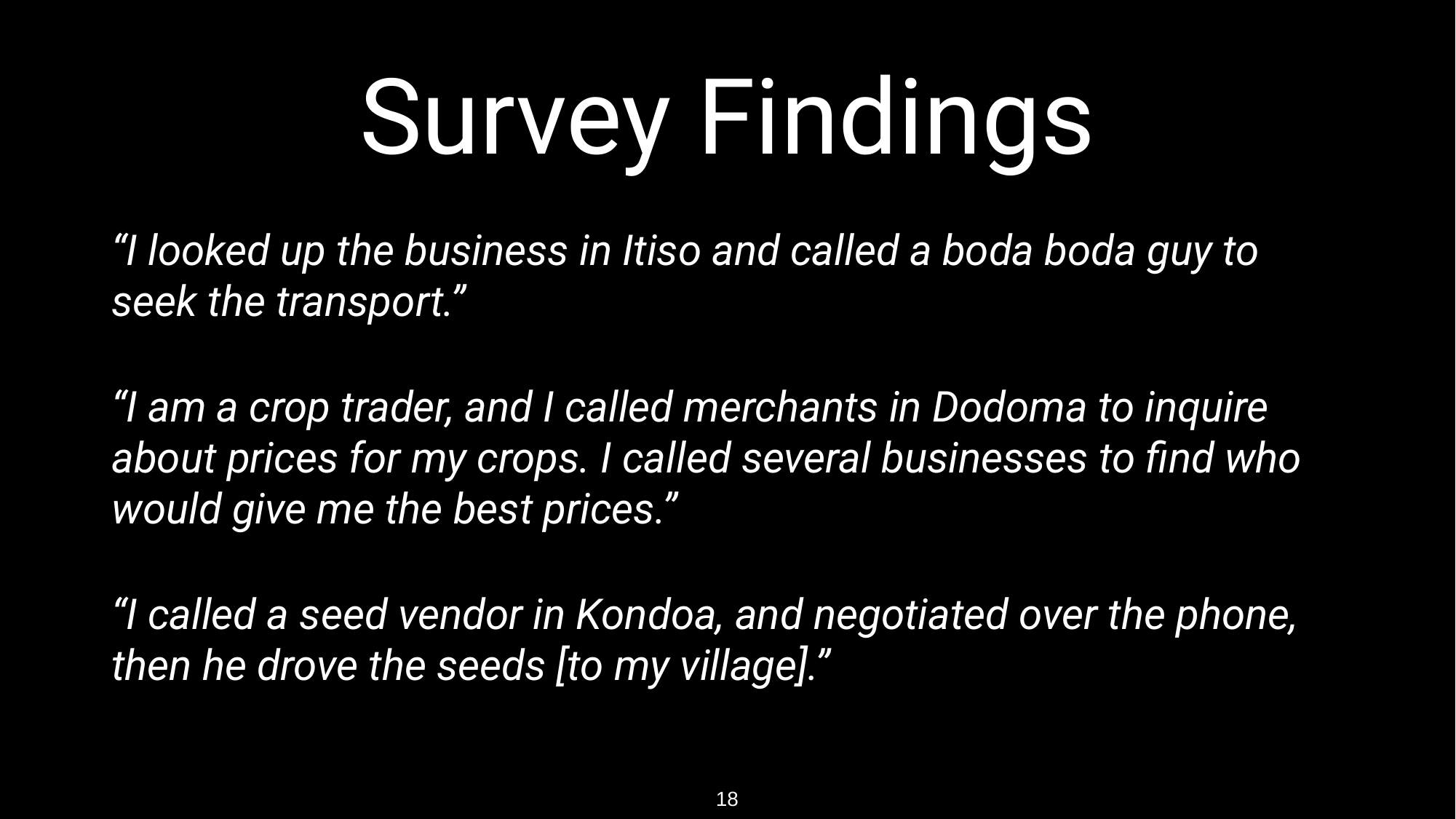

# Survey Findings
“I looked up the business in Itiso and called a boda boda guy to seek the transport.”
“I am a crop trader, and I called merchants in Dodoma to inquire about prices for my crops. I called several businesses to find who would give me the best prices.”
“I called a seed vendor in Kondoa, and negotiated over the phone, then he drove the seeds [to my village].”
18